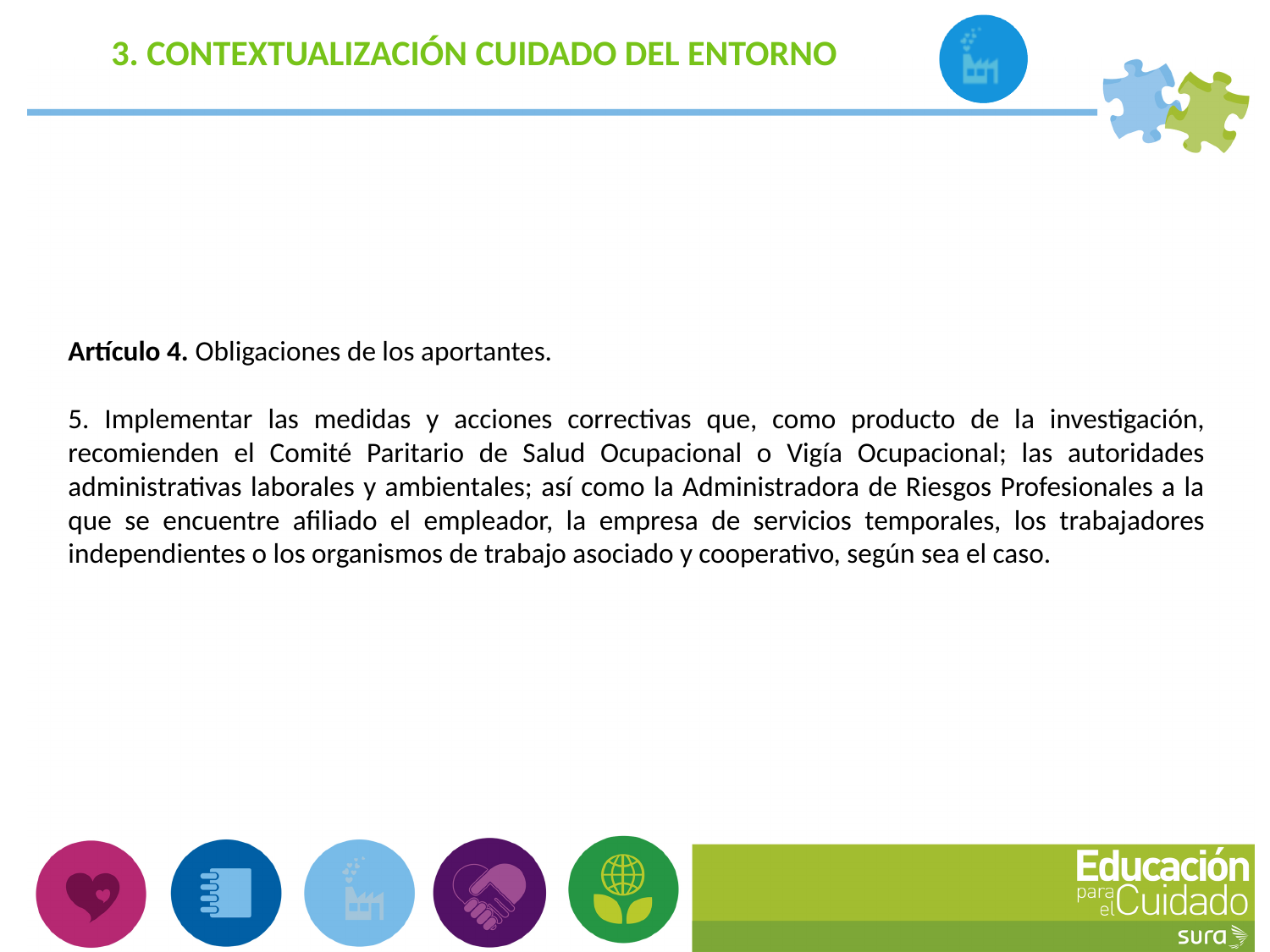

3. CONTEXTUALIZACIÓN CUIDADO DEL ENTORNO

Artículo 4. Obligaciones de los aportantes.

5. Implementar las medidas y acciones correctivas que, como producto de la investigación, recomienden el Comité Paritario de Salud Ocupacional o Vigía Ocupacional; las autoridades administrativas laborales y ambientales; así como la Administradora de Riesgos Profesionales a la que se encuentre afiliado el empleador, la empresa de servicios temporales, los trabajadores independientes o los organismos de trabajo asociado y cooperativo, según sea el caso.